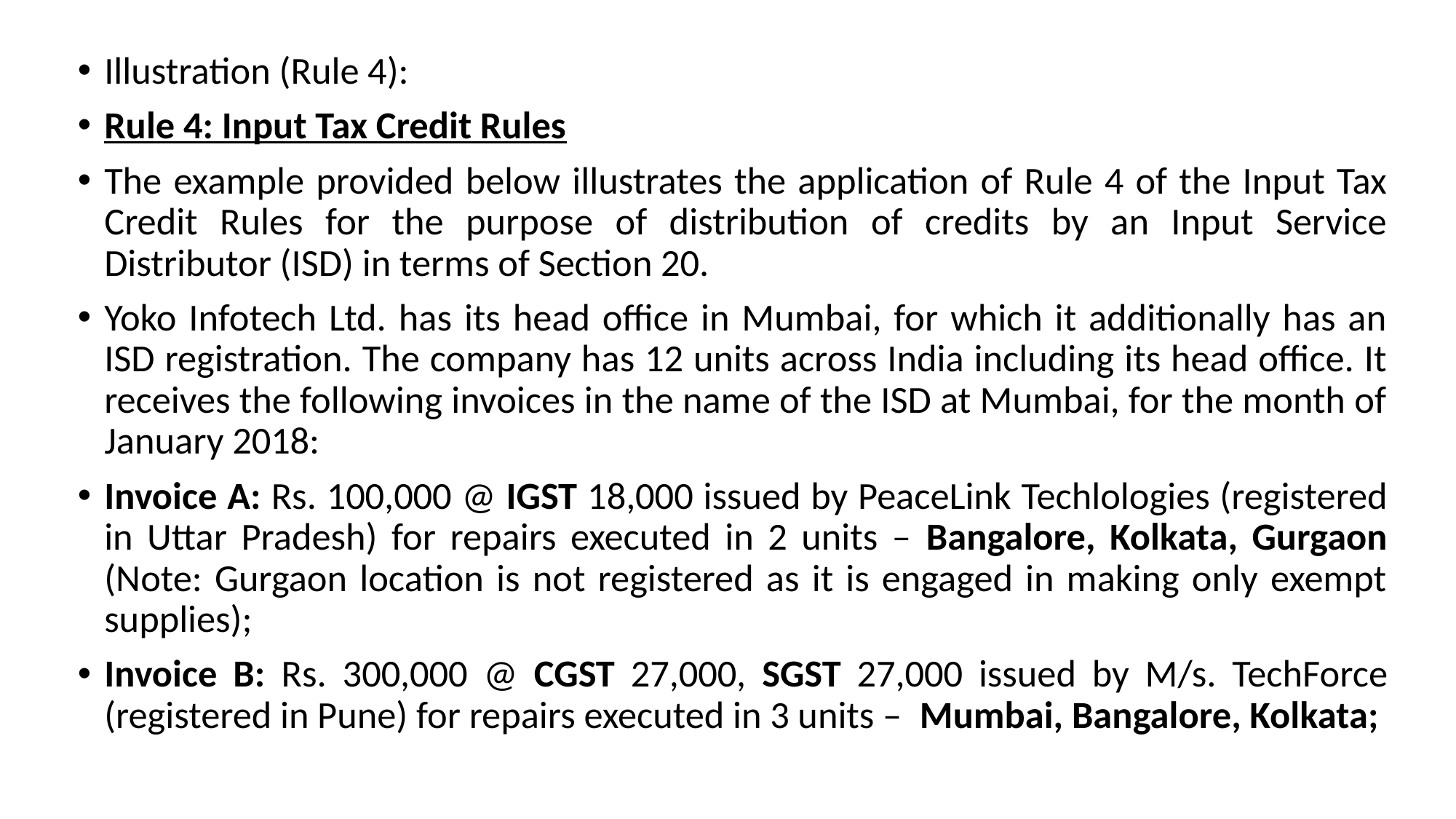

Illustration (Rule 4):
Rule 4: Input Tax Credit Rules
The example provided below illustrates the application of Rule 4 of the Input Tax Credit Rules for the purpose of distribution of credits by an Input Service Distributor (ISD) in terms of Section 20.
Yoko Infotech Ltd. has its head office in Mumbai, for which it additionally has an ISD registration. The company has 12 units across India including its head office. It receives the following invoices in the name of the ISD at Mumbai, for the month of January 2018:
Invoice A: Rs. 100,000 @ IGST 18,000 issued by PeaceLink Techlologies (registered in Uttar Pradesh) for repairs executed in 2 units – Bangalore, Kolkata, Gurgaon (Note: Gurgaon location is not registered as it is engaged in making only exempt supplies);
Invoice B: Rs. 300,000 @ CGST 27,000, SGST 27,000 issued by M/s. TechForce (registered in Pune) for repairs executed in 3 units –  Mumbai, Bangalore, Kolkata;